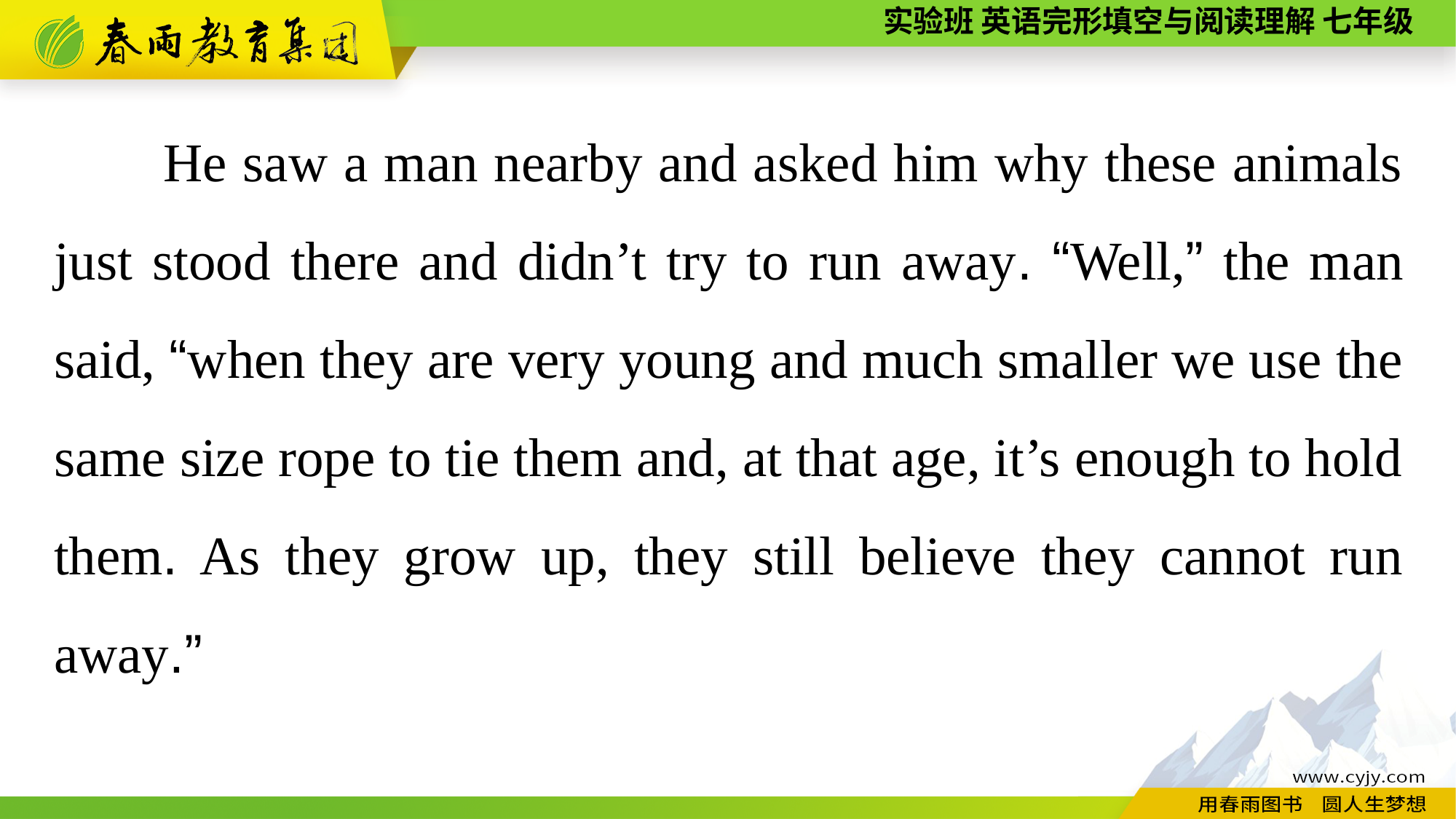

He saw a man nearby and asked him why these animals just stood there and didn’t try to run away. “Well,” the man said, “when they are very young and much smaller we use the same size rope to tie them and, at that age, it’s enough to hold them. As they grow up, they still believe they cannot run away.”